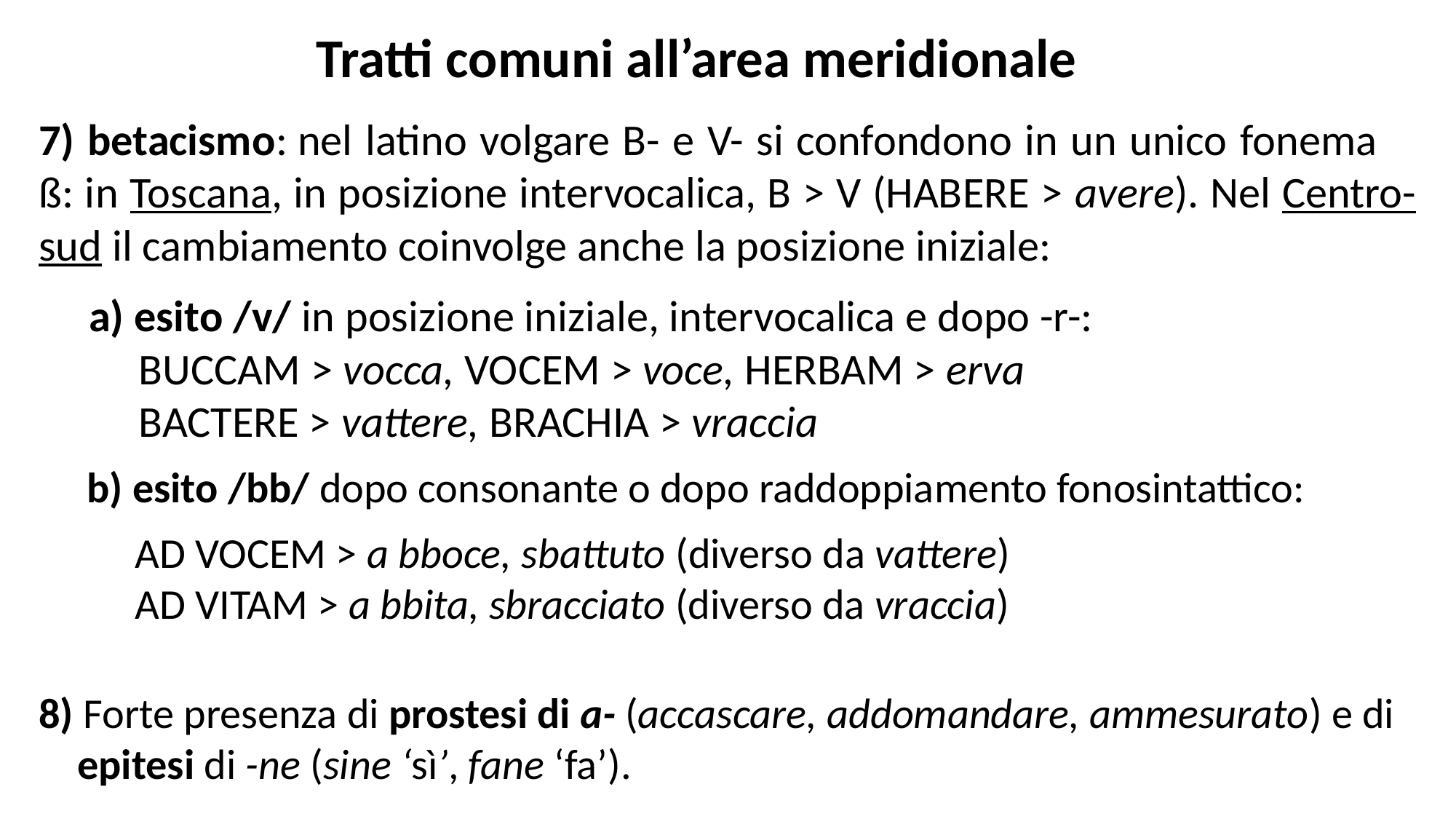

Tratti comuni all’area meridionale
7) betacismo: nel latino volgare B- e V- si confondono in un unico fonema    ß: in Toscana, in posizione intervocalica, B > V (HABERE > avere). Nel Centro-sud il cambiamento coinvolge anche la posizione iniziale:

     a) esito /v/ in posizione iniziale, intervocalica e dopo -r-:
          BUCCAM > vocca, VOCEM > voce, HERBAM > erva
          BACTERE > vattere, BRACHIA > vraccia

     b) esito /bb/ dopo consonante o dopo raddoppiamento fonosintattico:

          AD VOCEM > a bboce, sbattuto (diverso da vattere)
          AD VITAM > a bbita, sbracciato (diverso da vraccia)

8) Forte presenza di prostesi di a- (accascare, addomandare, ammesurato) e di
    epitesi di -ne (sine ‘sì’, fane ‘fa’).